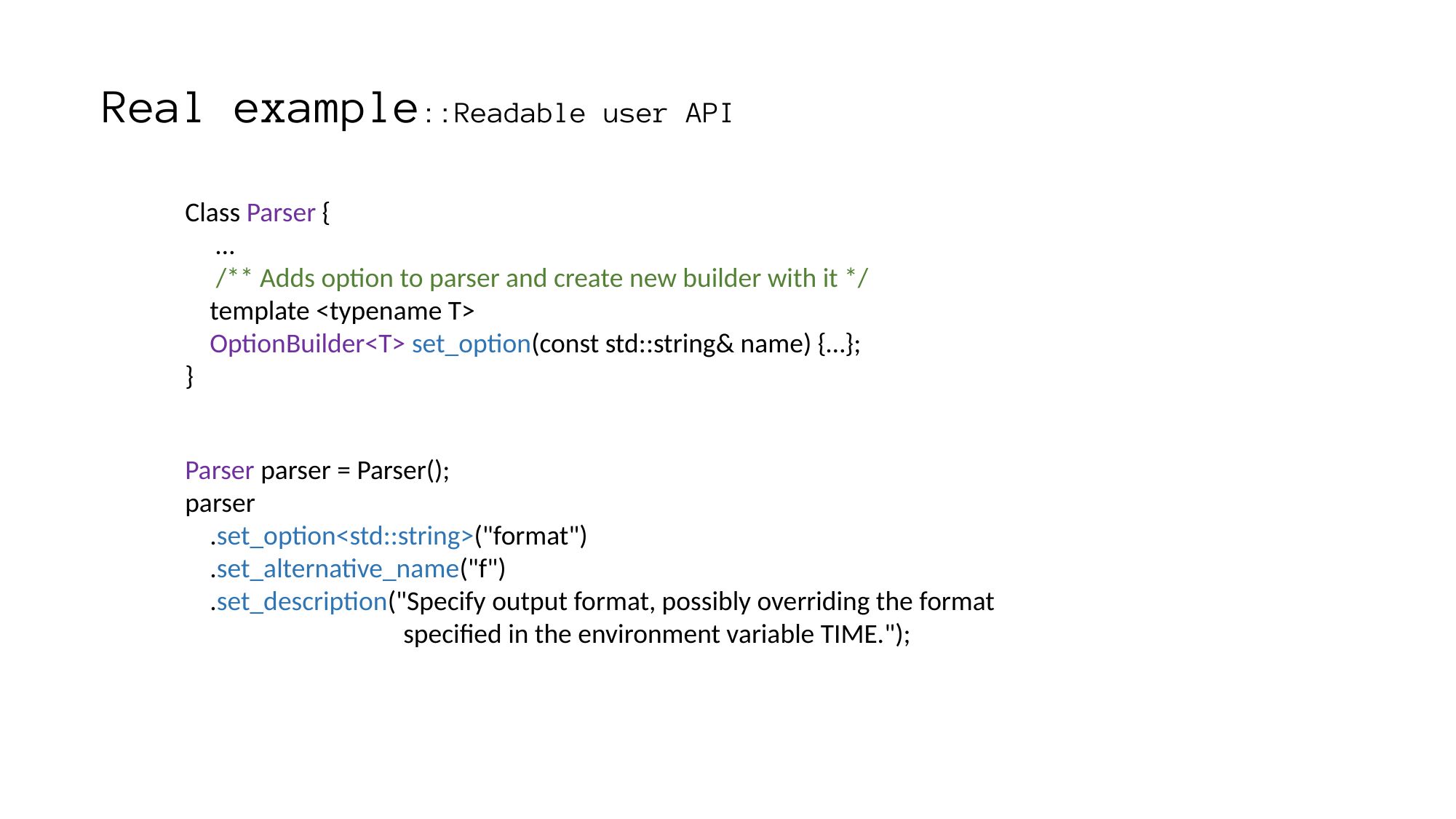

Real example::Readable user API
Class Parser {
     …
     /** Adds option to parser and create new builder with it */
    template <typename T>
    OptionBuilder<T> set_option(const std::string& name) {…};
}
Parser parser = Parser();
parser
    .set_option<std::string>("format")
    .set_alternative_name("f")
    .set_description("Specify output format, possibly overriding the format
                     	specified in the environment variable TIME.");